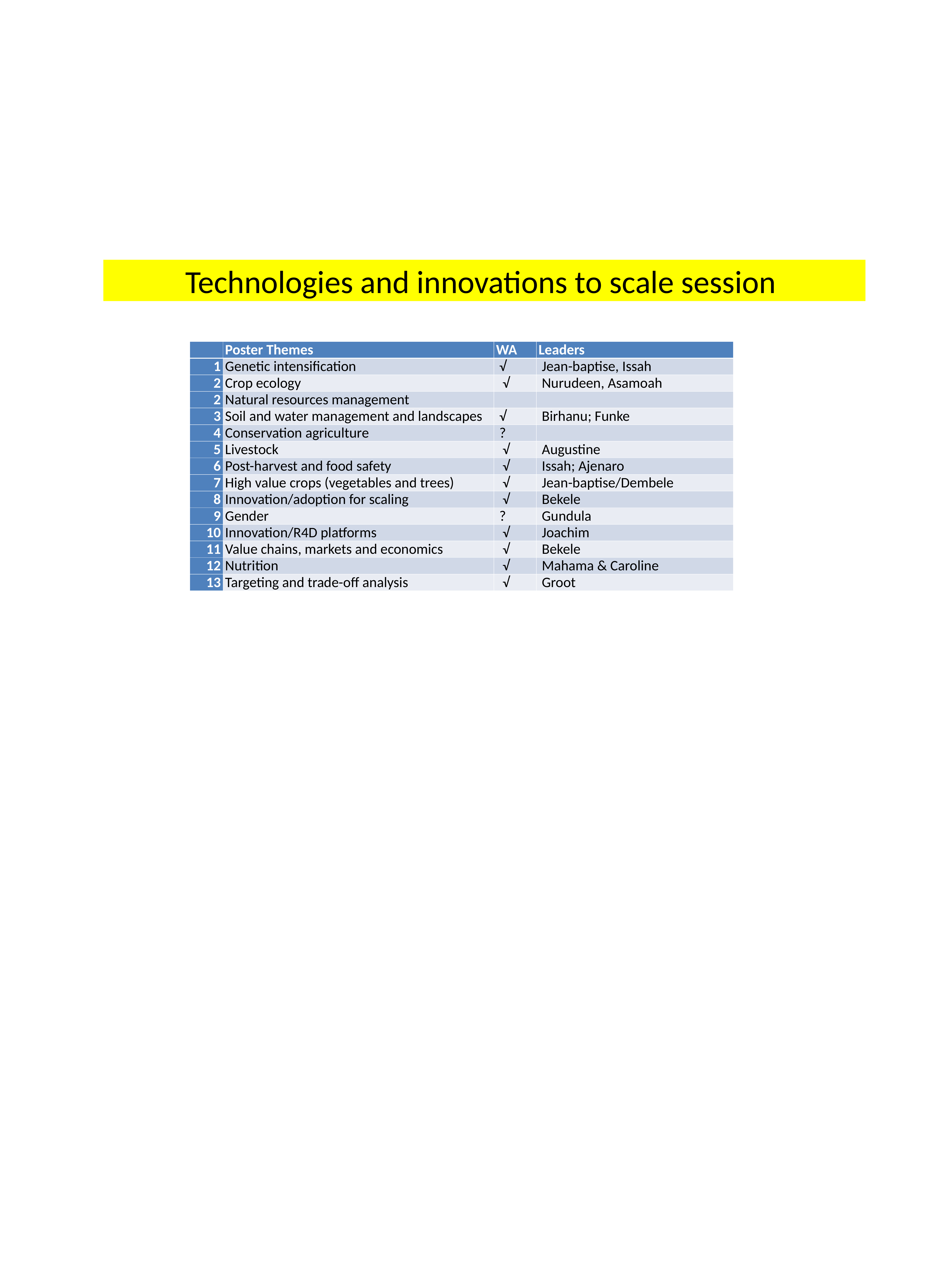

Technologies and innovations to scale session
|  | Poster Themes | WA | Leaders |
| --- | --- | --- | --- |
| 1 | Genetic intensification | √ | Jean-baptise, Issah |
| 2 | Crop ecology | √ | Nurudeen, Asamoah |
| 2 | Natural resources management |  |  |
| 3 | Soil and water management and landscapes | √ | Birhanu; Funke |
| 4 | Conservation agriculture | ? |  |
| 5 | Livestock | √ | Augustine |
| 6 | Post-harvest and food safety | √ | Issah; Ajenaro |
| 7 | High value crops (vegetables and trees) | √ | Jean-baptise/Dembele |
| 8 | Innovation/adoption for scaling | √ | Bekele |
| 9 | Gender | ? | Gundula |
| 10 | Innovation/R4D platforms | √ | Joachim |
| 11 | Value chains, markets and economics | √ | Bekele |
| 12 | Nutrition | √ | Mahama & Caroline |
| 13 | Targeting and trade-off analysis | √ | Groot |